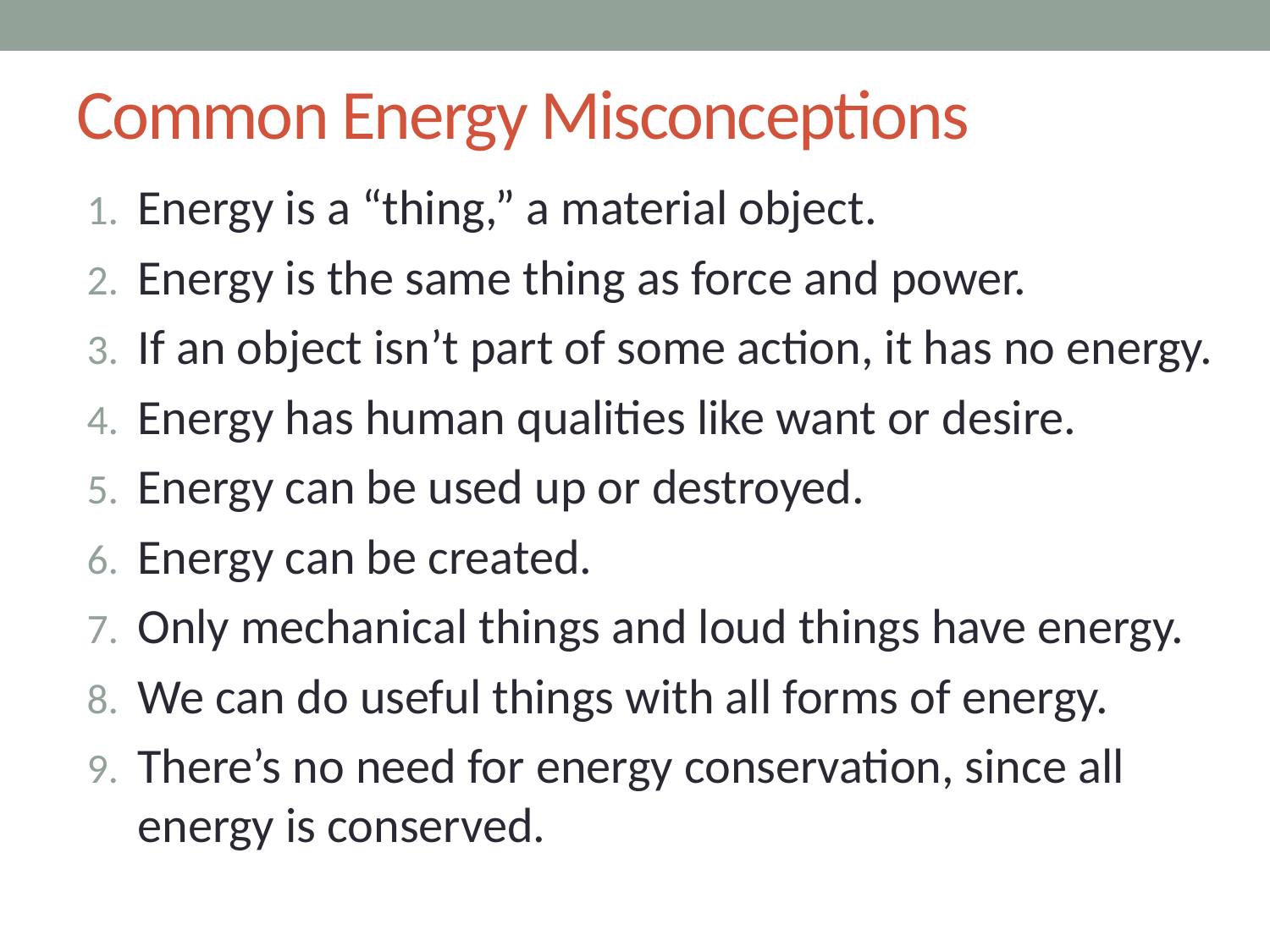

# Common Energy Misconceptions
Energy is a “thing,” a material object.
Energy is the same thing as force and power.
If an object isn’t part of some action, it has no energy.
Energy has human qualities like want or desire.
Energy can be used up or destroyed.
Energy can be created.
Only mechanical things and loud things have energy.
We can do useful things with all forms of energy.
There’s no need for energy conservation, since all energy is conserved.